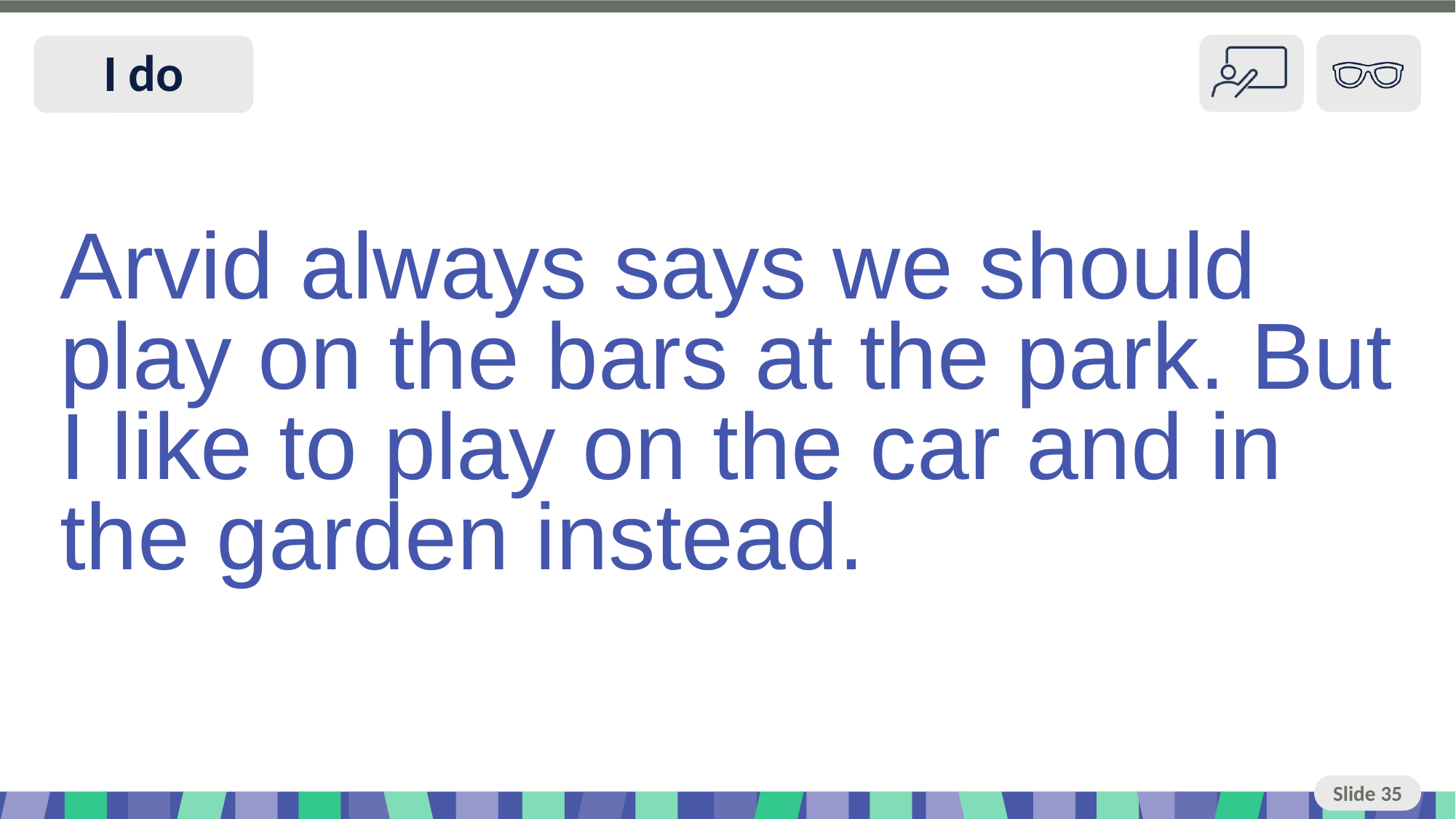

Slide 35 I do
Arvid always says we should play on the bars at the park. But I like to play on the car and in the garden instead.